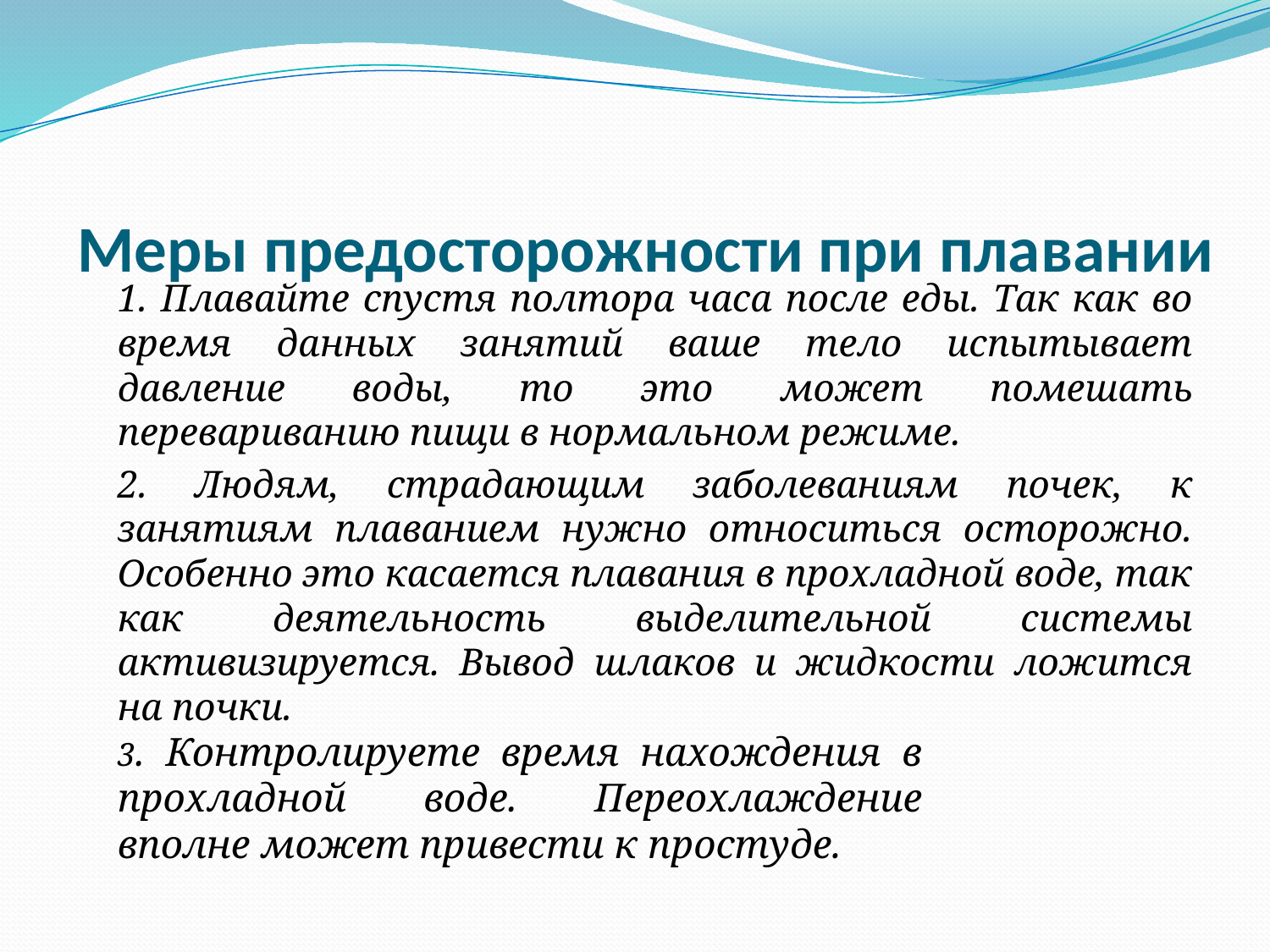

# Меры предосторожности при плавании
1. Плавайте спустя полтора часа после еды. Так как во время данных занятий ваше тело испытывает давление воды, то это может помешать перевариванию пищи в нормальном режиме.
2. Людям, страдающим заболеваниям почек, к занятиям плаванием нужно относиться осторожно. Особенно это касается плавания в прохладной воде, так как деятельность выделительной системы активизируется. Вывод шлаков и жидкости ложится на почки.
3. Контролируете время нахождения в прохладной воде. Переохлаждение вполне может привести к простуде.